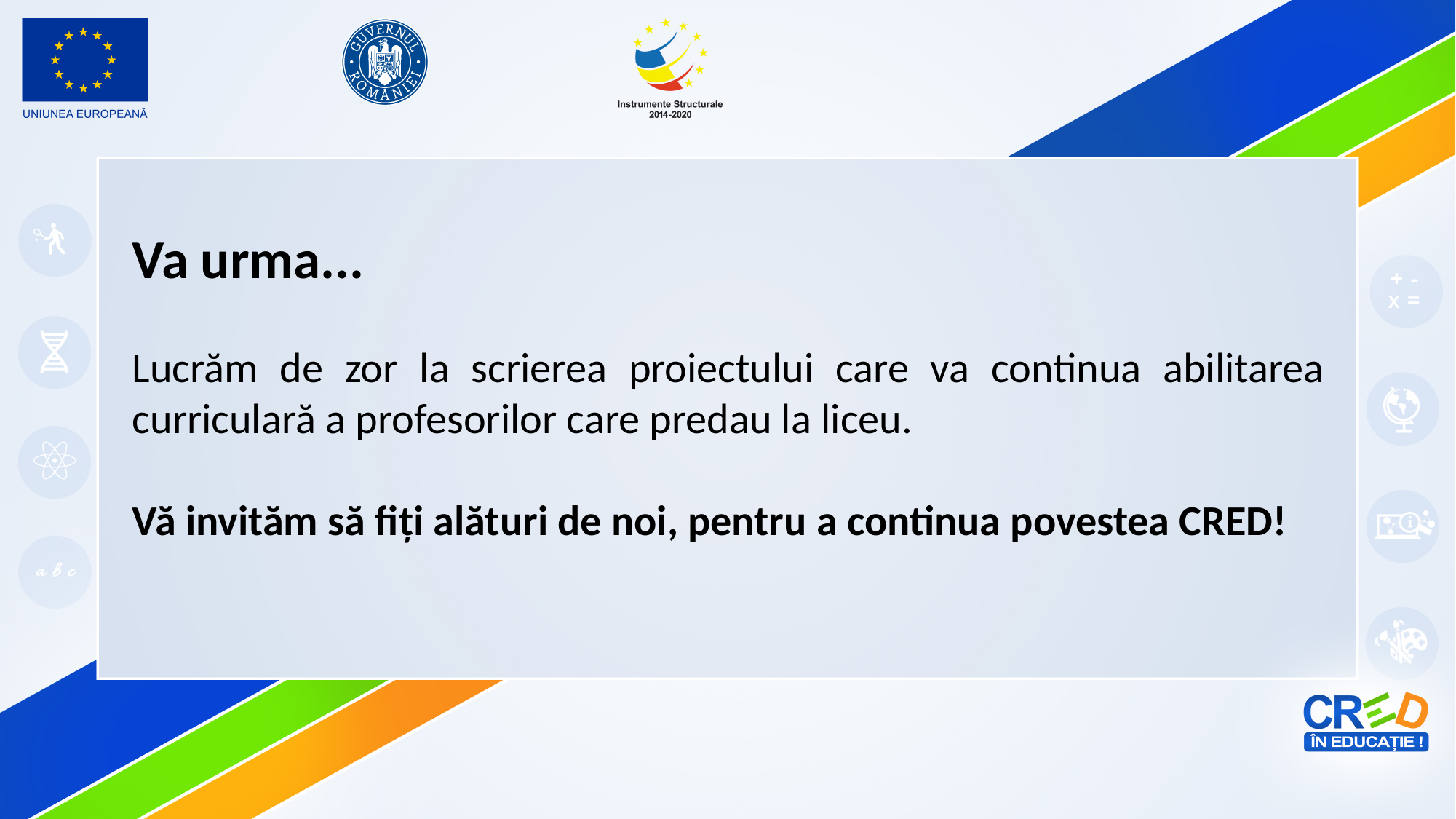

Va urma...

Lucrăm de zor la scrierea proiectului care va continua abilitarea curriculară a profesorilor care predau la liceu.

Vă invităm să fiți alături de noi, pentru a continua povestea CRED!